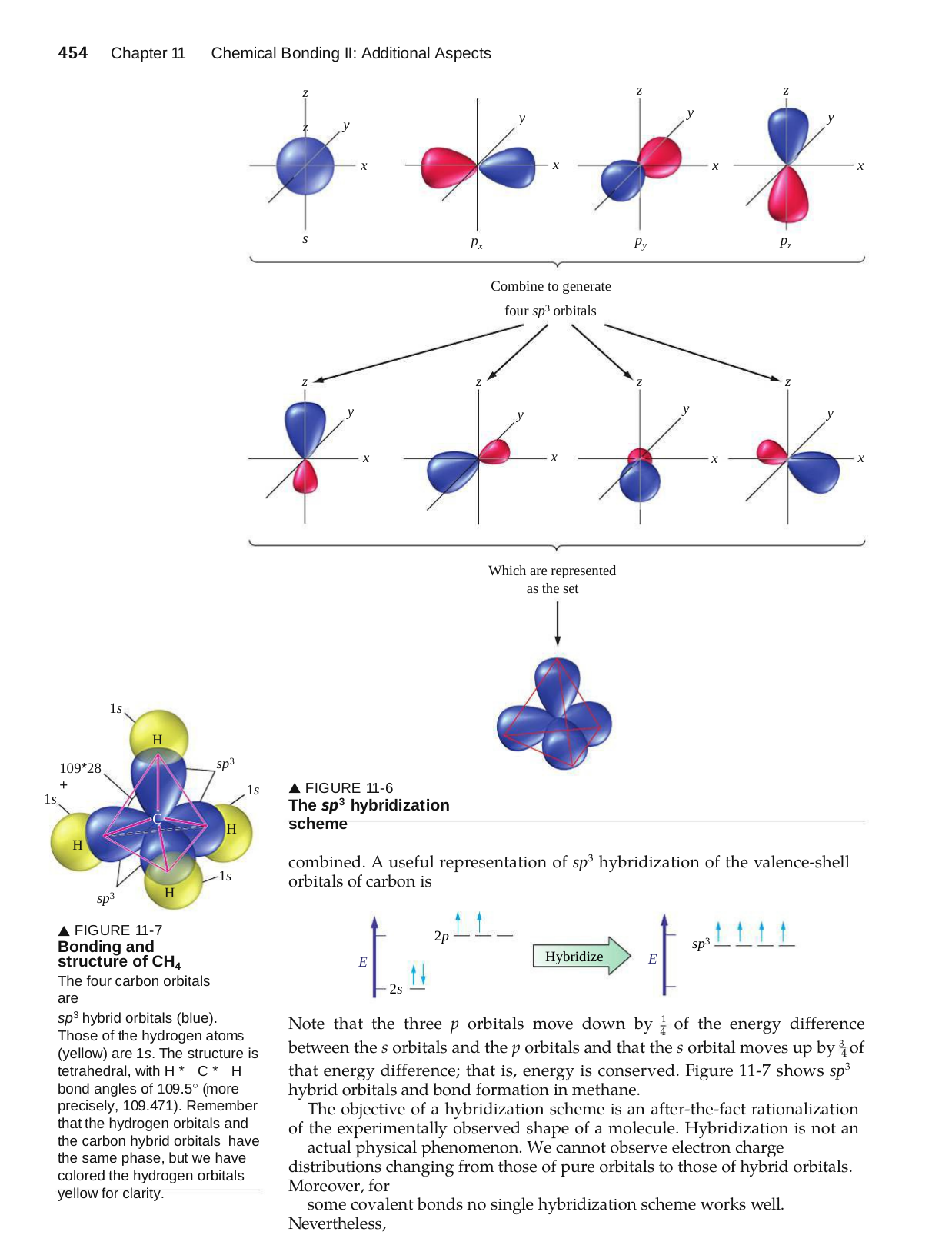

454	Chapter 11
Chemical Bonding II: Additional Aspects

z	z
z
z
y
y
y
y
x
x
x
x
pz
py
px
s
Combine to generate four sp3 orbitals
z
z
z
z
y
y
y
y
x
x
x
x
Which are represented as the set
1s

H
sp3
109*28+
 FIGURE 11-6
The sp3 hybridization scheme
1s

1s
C
H
H
combined. A useful representation of sp3  hybridization of the valence-shell orbitals of carbon is
1s
H
sp3
 FIGURE 11-7
Bonding and structure of CH4
The four carbon orbitals are
sp3 hybrid orbitals (blue). Those of the hydrogen atoms (yellow) are 1s. The structure is tetrahedral, with H * C * H bond angles of 109.5° (more precisely, 109.471). Remember that the hydrogen orbitals and the carbon hybrid orbitals  have the same phase, but we have colored the hydrogen orbitals yellow for clarity.

2p
sp3
Hybridize
E
E
2s
Note  that  the  three  p  orbitals  move  down  by  1   of  the  energy  difference
4
between the s orbitals and the p orbitals and that the s orbital moves up by 3  of
4
that energy difference; that is, energy is conserved. Figure 11-7 shows sp3 hybrid orbitals and bond formation in methane.
The objective of a hybridization scheme is an after-the-fact rationalization of the experimentally observed shape of a molecule. Hybridization is not an
actual physical phenomenon. We cannot observe electron charge distributions changing from those of pure orbitals to those of hybrid orbitals. Moreover, for
some covalent bonds no single hybridization scheme works well. Nevertheless,